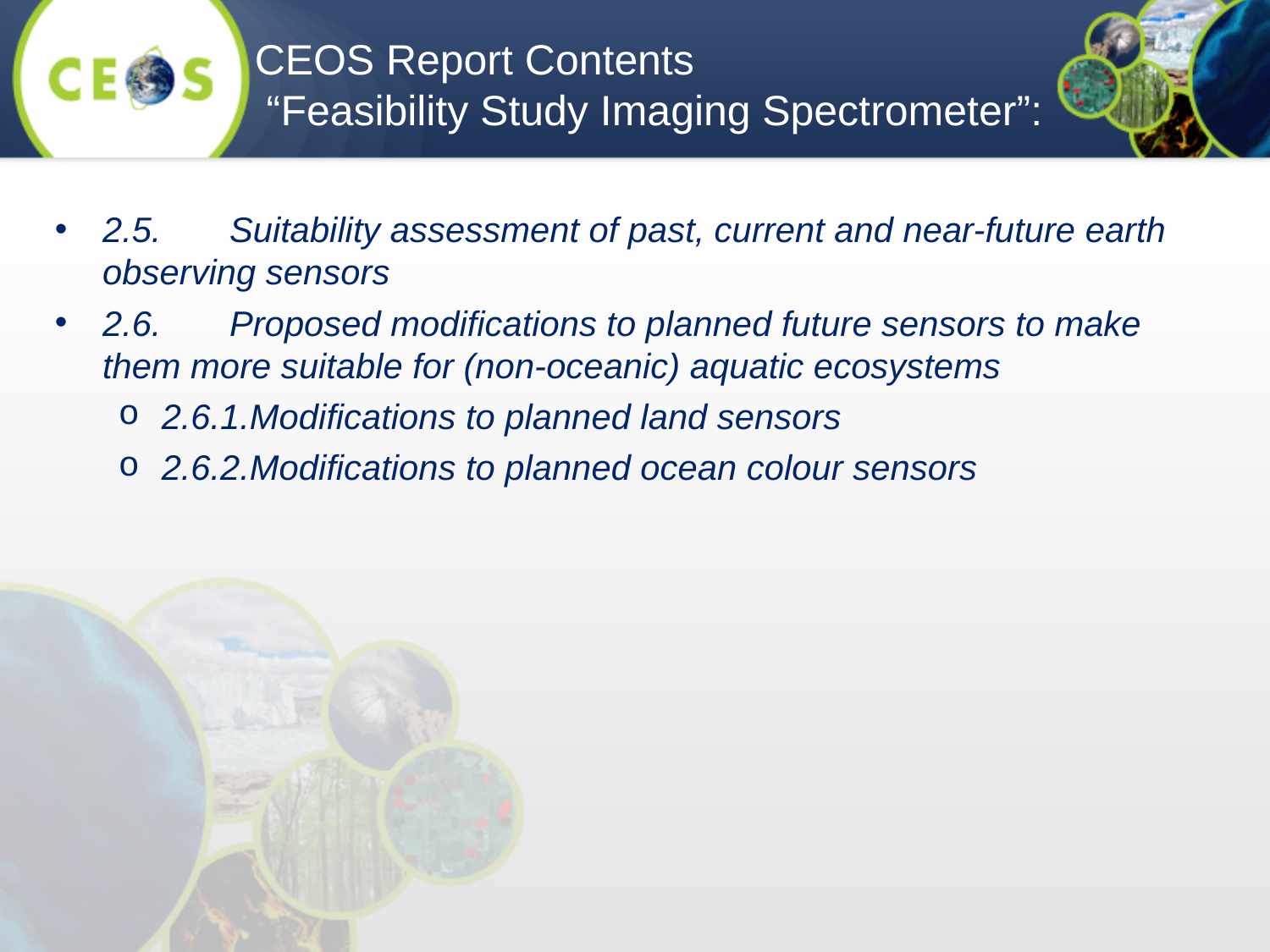

CEOS Report Contents
 “Feasibility Study Imaging Spectrometer”:

2.5.	Suitability assessment of past, current and near-future earth observing sensors
2.6.	Proposed modifications to planned future sensors to make them more suitable for (non-oceanic) aquatic ecosystems
2.6.1.Modifications to planned land sensors
2.6.2.Modifications to planned ocean colour sensors